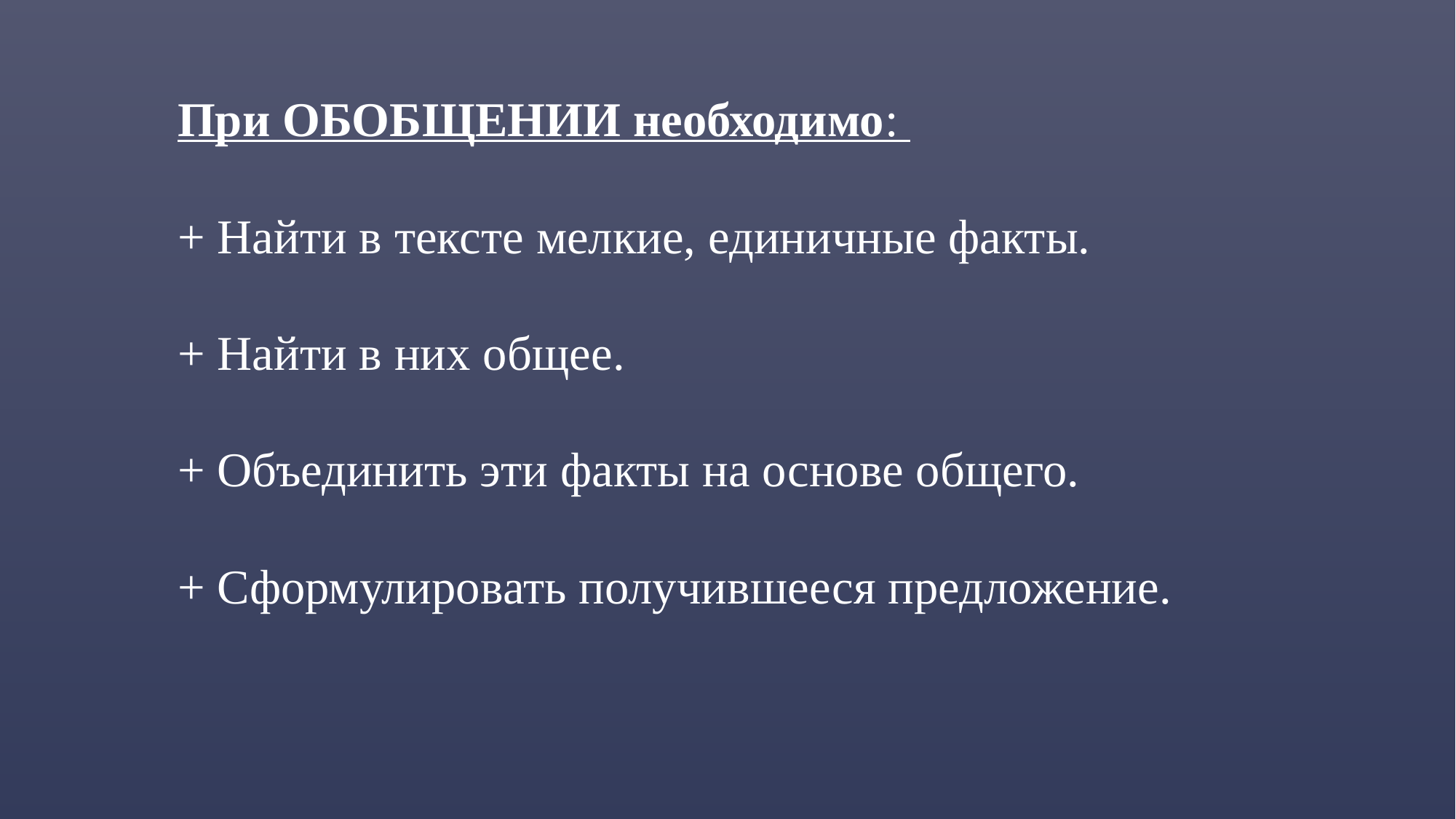

При ОБОБЩЕНИИ необходимо:

+ Найти в тексте мелкие, единичные факты.

+ Найти в них общее.

+ Объединить эти факты на основе общего.

+ Сформулировать получившееся предложение.